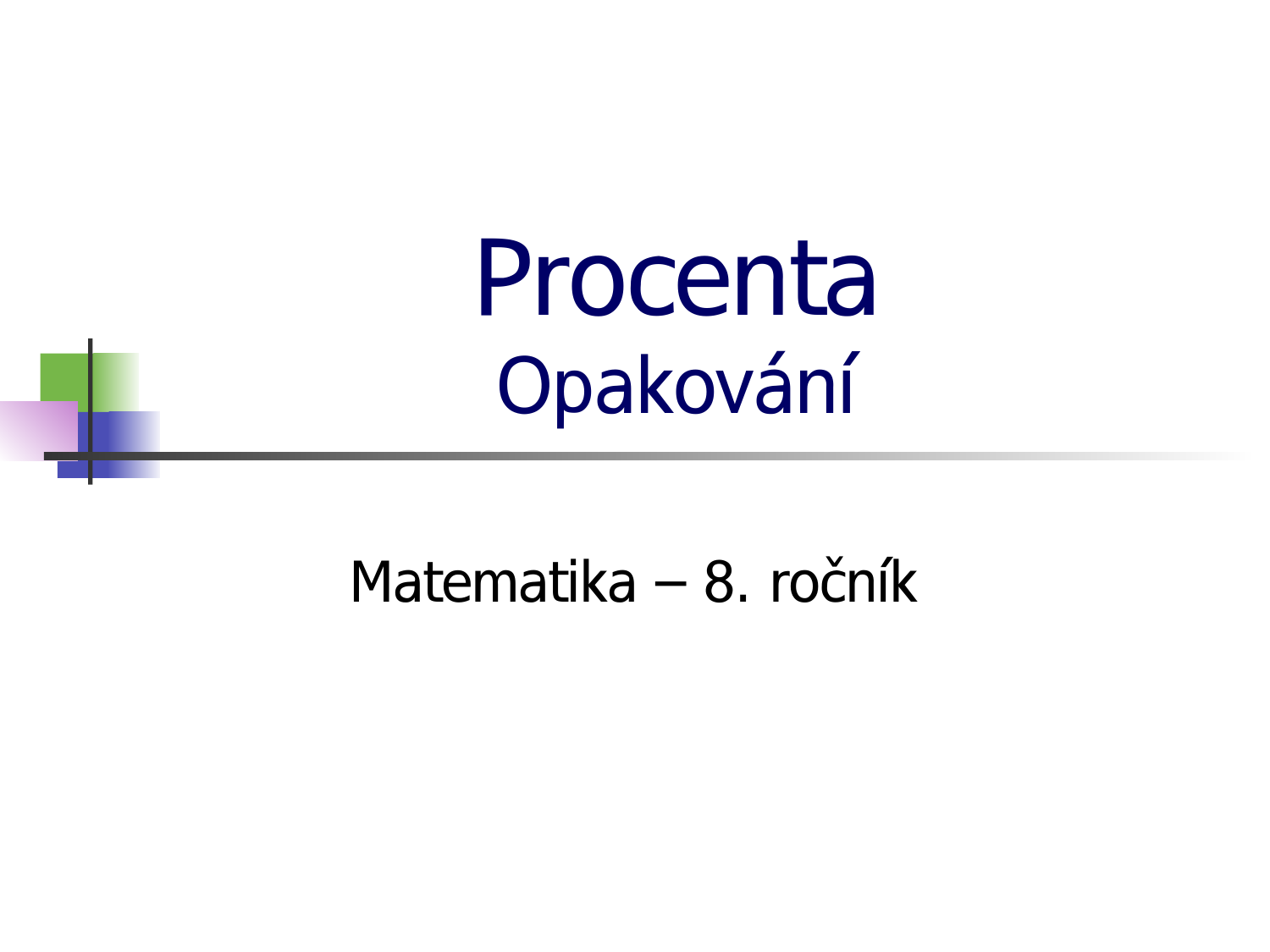

# Procenta Opakování
Matematika – 8. ročník